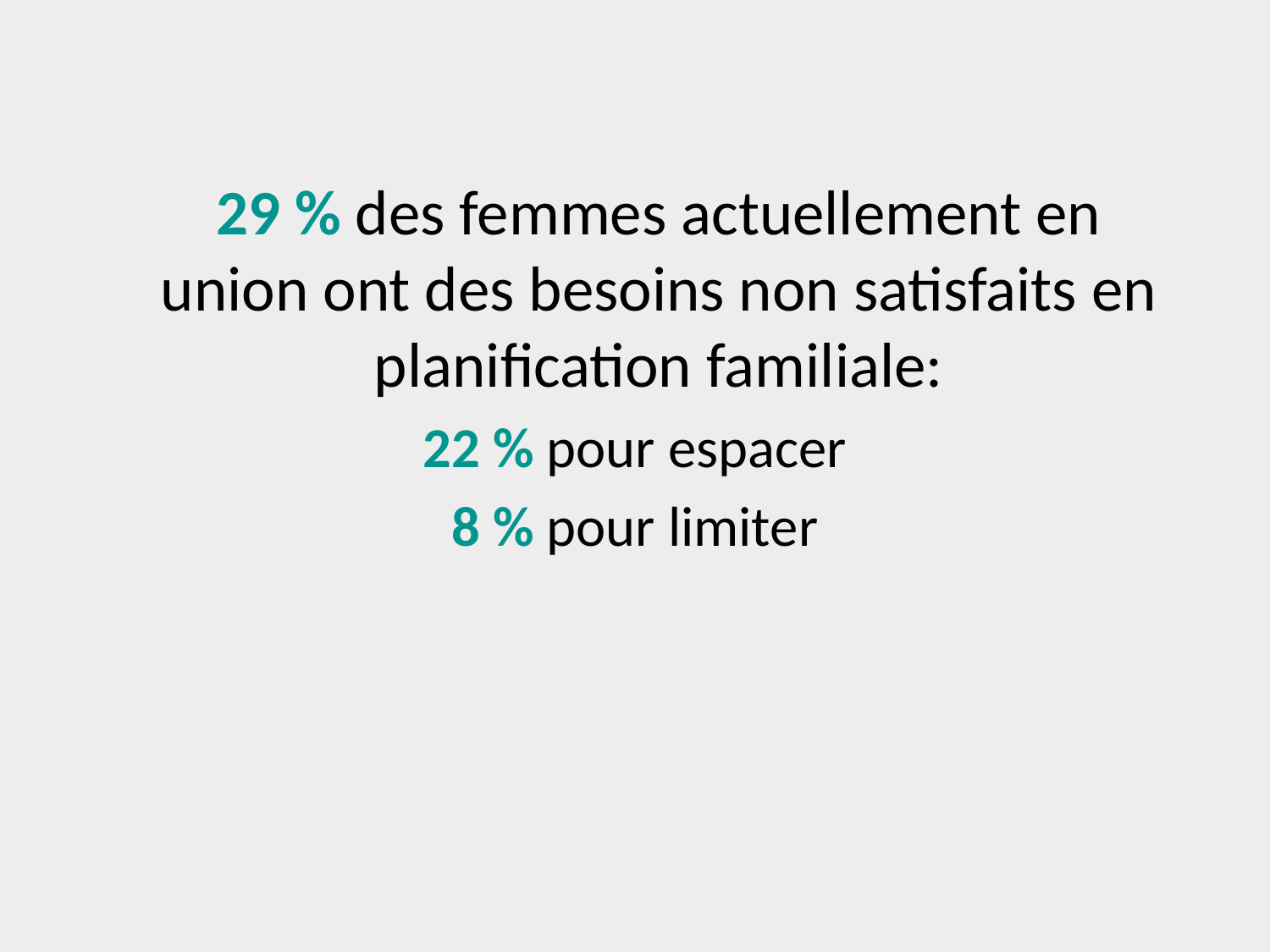

# 29 % des femmes actuellement en union ont des besoins non satisfaits en planification familiale:
22 % pour espacer
8 % pour limiter